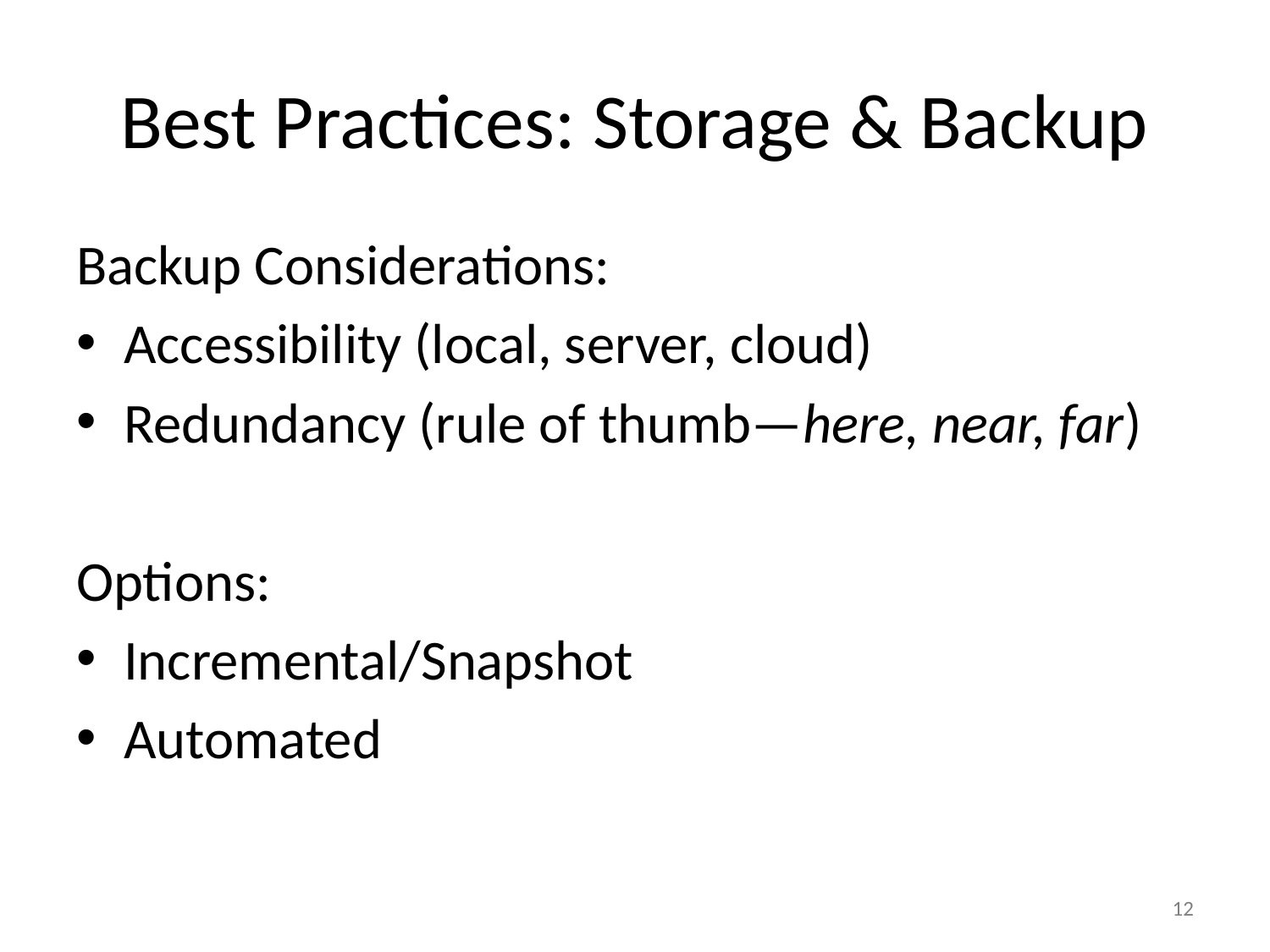

# Best Practices: Storage & Backup
Backup Considerations:
Accessibility (local, server, cloud)
Redundancy (rule of thumb—here, near, far)

Options:
Incremental/Snapshot
Automated

12